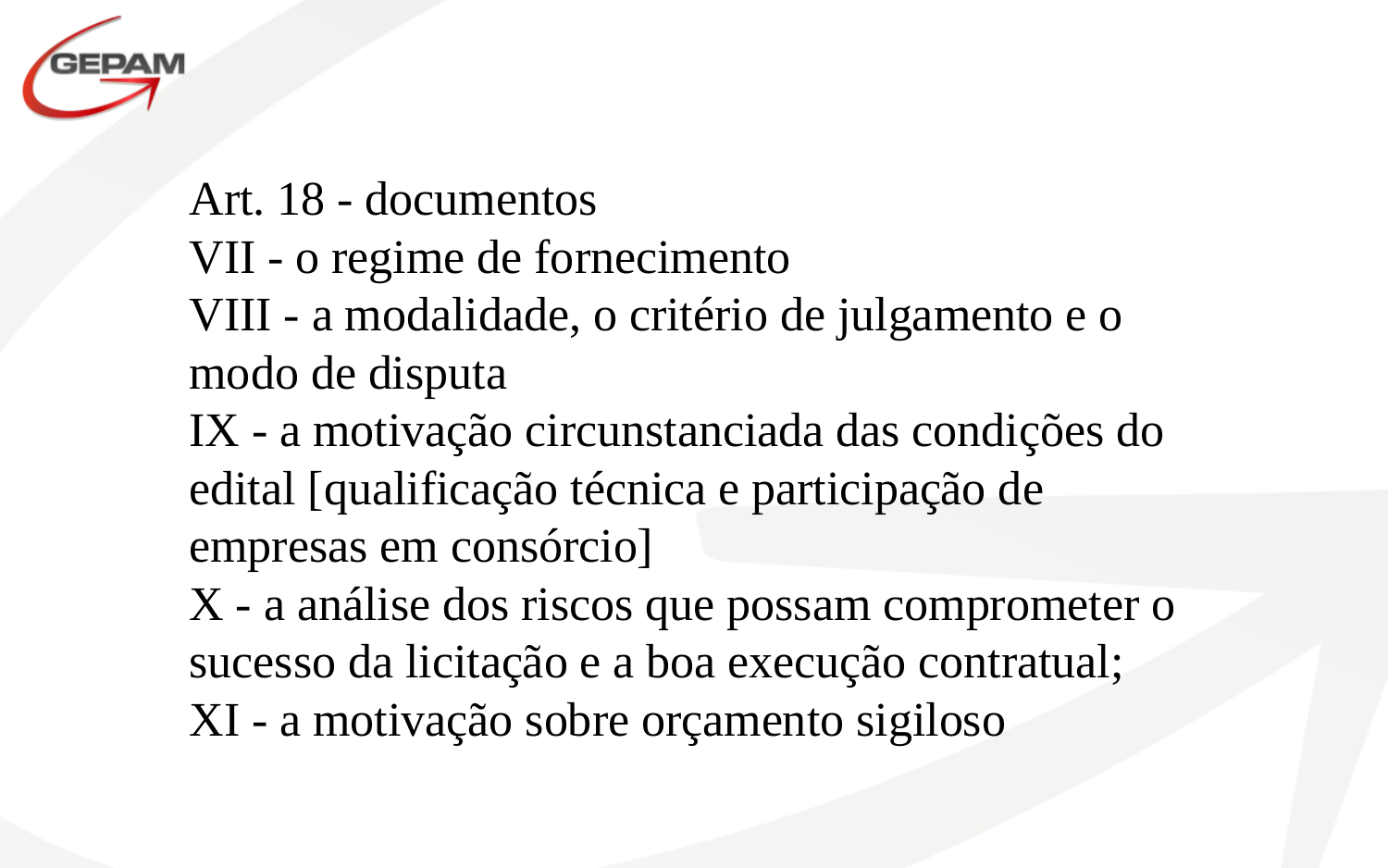

Art. 18 - documentos
VII - o regime de fornecimento
VIII - a modalidade, o critério de julgamento e o modo de disputa
IX - a motivação circunstanciada das condições do edital [qualificação técnica e participação de empresas em consórcio]
X - a análise dos riscos que possam comprometer o sucesso da licitação e a boa execução contratual;
XI - a motivação sobre orçamento sigiloso